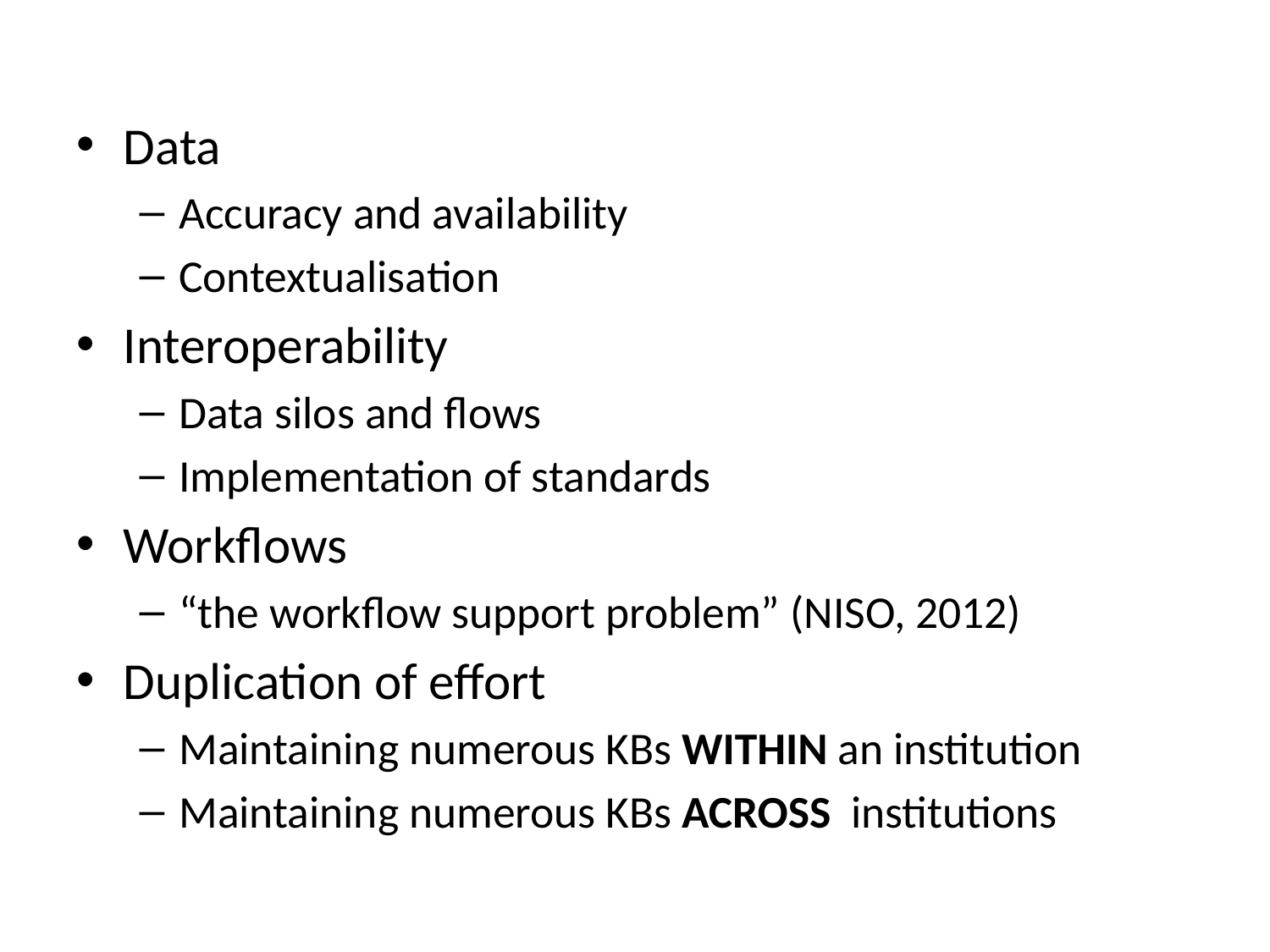

Data
Accuracy and availability
Contextualisation
Interoperability
Data silos and flows
Implementation of standards
Workflows
“the workflow support problem” (NISO, 2012)
Duplication of effort
Maintaining numerous KBs WITHIN an institution
Maintaining numerous KBs ACROSS  institutions